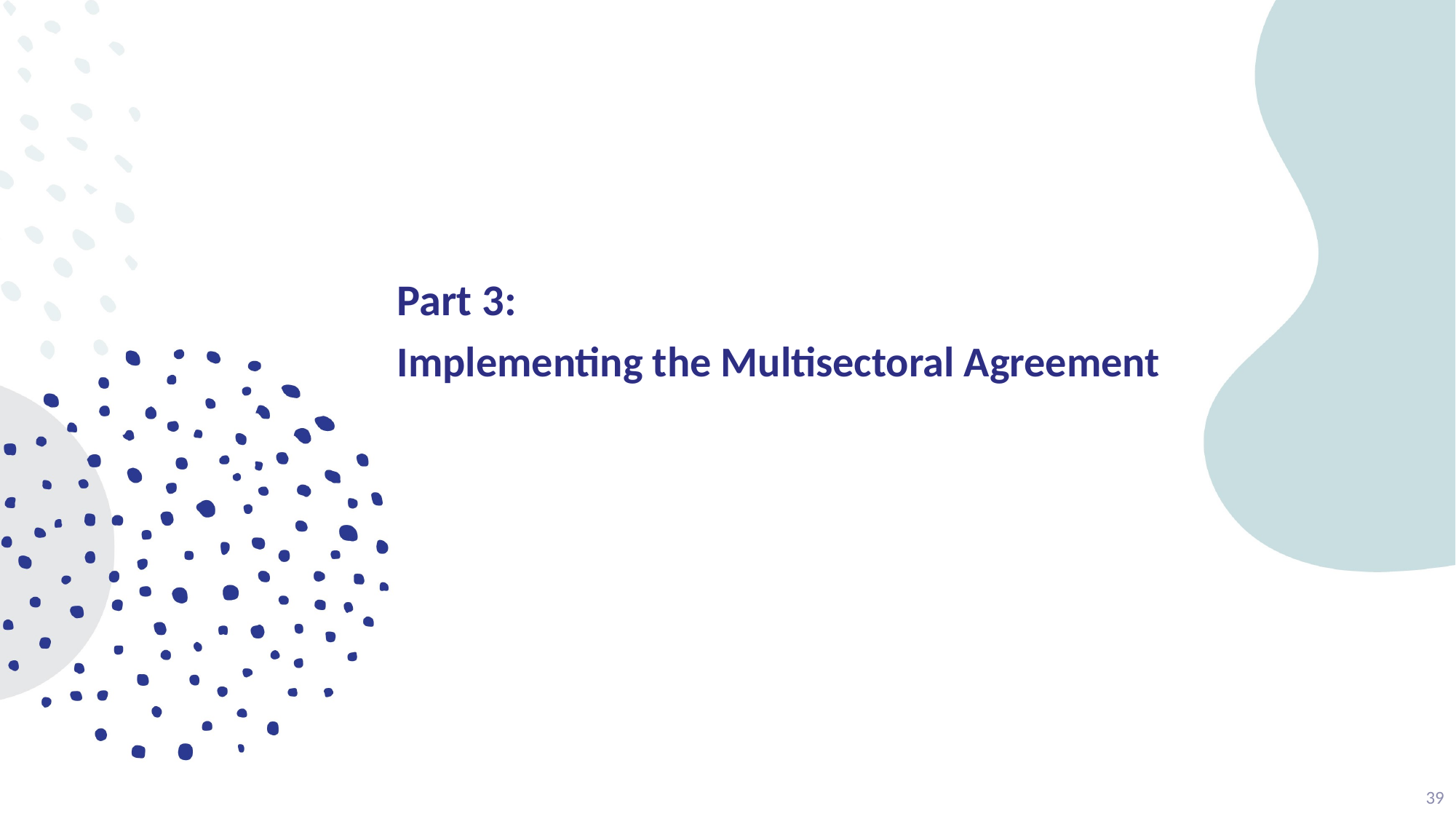

Part 3:
Implementing the Multisectoral Agreement
39